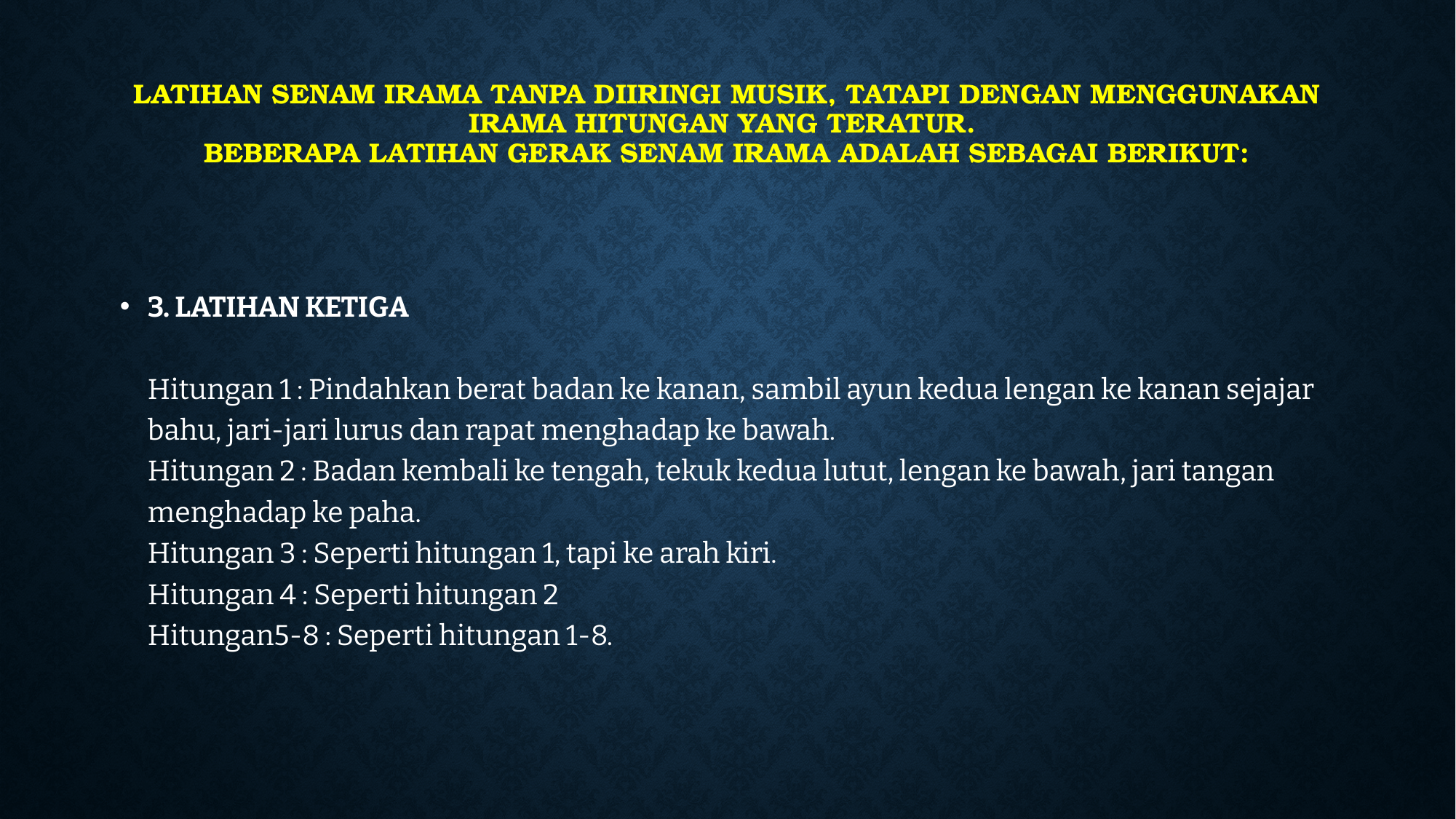

# Latihan senam irama tanpa diiringi musik, tatapi dengan menggunakan irama hitungan yang teratur. Beberapa latihan gerak senam irama adalah sebagai berikut:
3. LATIHAN KETIGA
Hitungan 1 : Pindahkan berat badan ke kanan, sambil ayun kedua lengan ke kanan sejajar
bahu, jari-jari lurus dan rapat menghadap ke bawah.
Hitungan 2 : Badan kembali ke tengah, tekuk kedua lutut, lengan ke bawah, jari tangan
menghadap ke paha.
Hitungan 3 : Seperti hitungan 1, tapi ke arah kiri.
Hitungan 4 : Seperti hitungan 2
Hitungan5-8 : Seperti hitungan 1-8.